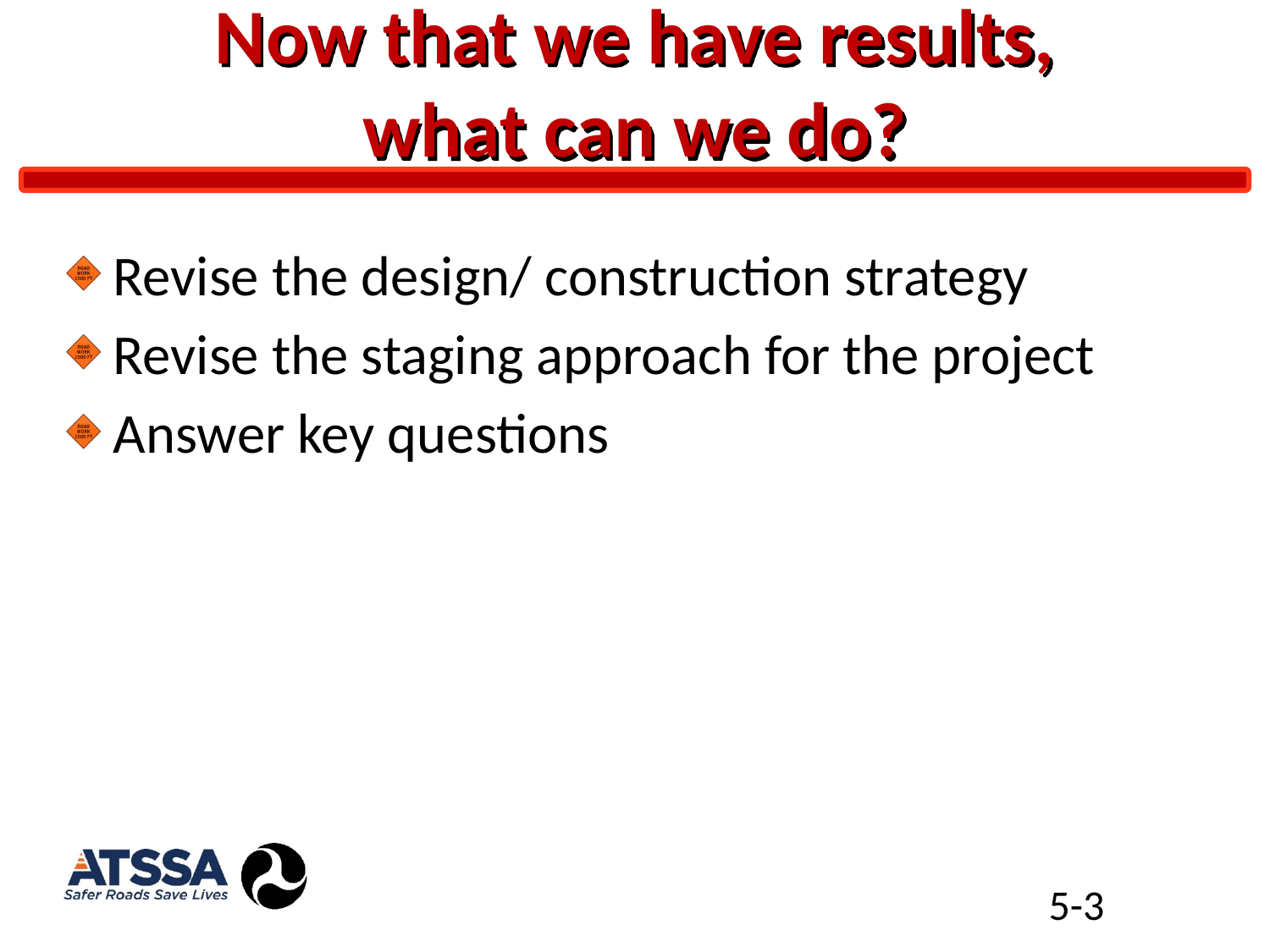

# Now that we have results, what can we do?
Revise the design/ construction strategy
Revise the staging approach for the project
Answer key questions